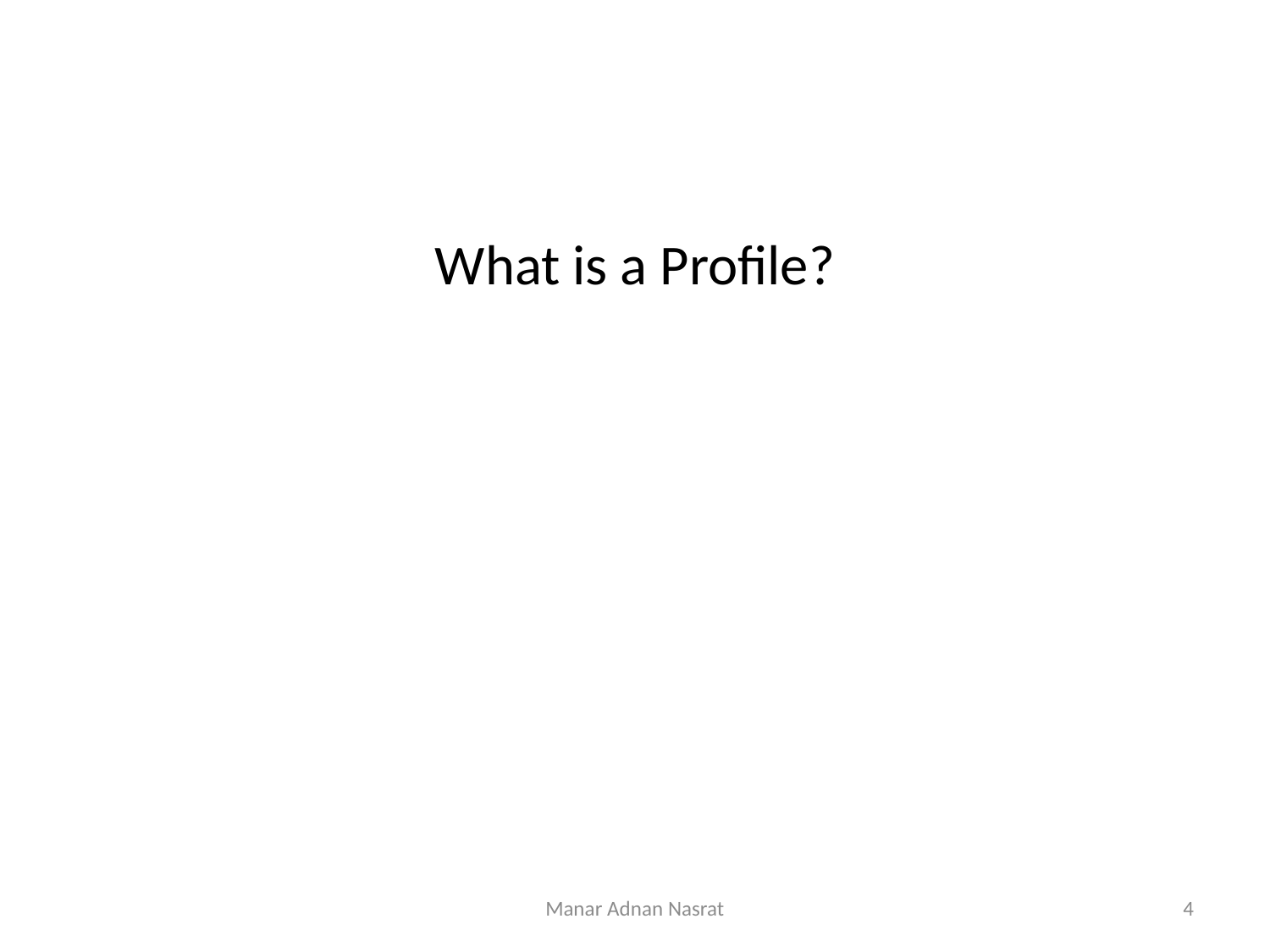

#
What is a Profile?
Manar Adnan Nasrat
4